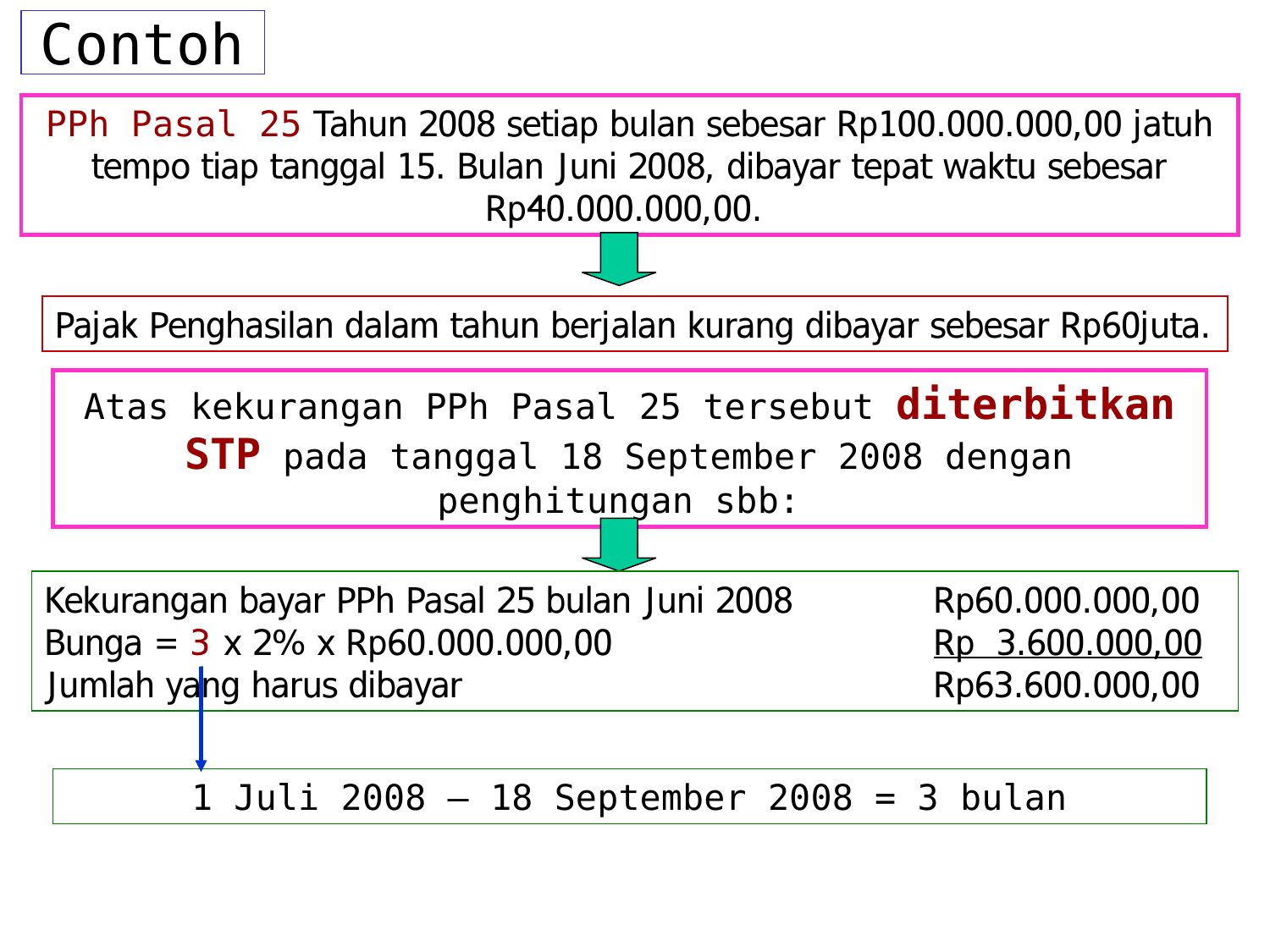

# Contoh
PPh Pasal 25 Tahun 2008 setiap bulan sebesar Rp100.000.000,00 jatuh tempo tiap tanggal 15. Bulan Juni 2008, dibayar tepat waktu sebesar Rp40.000.000,00.

Pajak Penghasilan dalam tahun berjalan kurang dibayar sebesar Rp60juta.
Atas kekurangan PPh Pasal 25 tersebut diterbitkan STP pada tanggal 18 September 2008 dengan penghitungan sbb:

Kekurangan bayar PPh Pasal 25 bulan Juni 2008		Rp60.000.000,00
Bunga = 3 x 2% x Rp60.000.000,00			Rp  3.600.000,00
Jumlah yang harus dibayar				Rp63.600.000,00

1 Juli 2008 – 18 September 2008 = 3 bulan